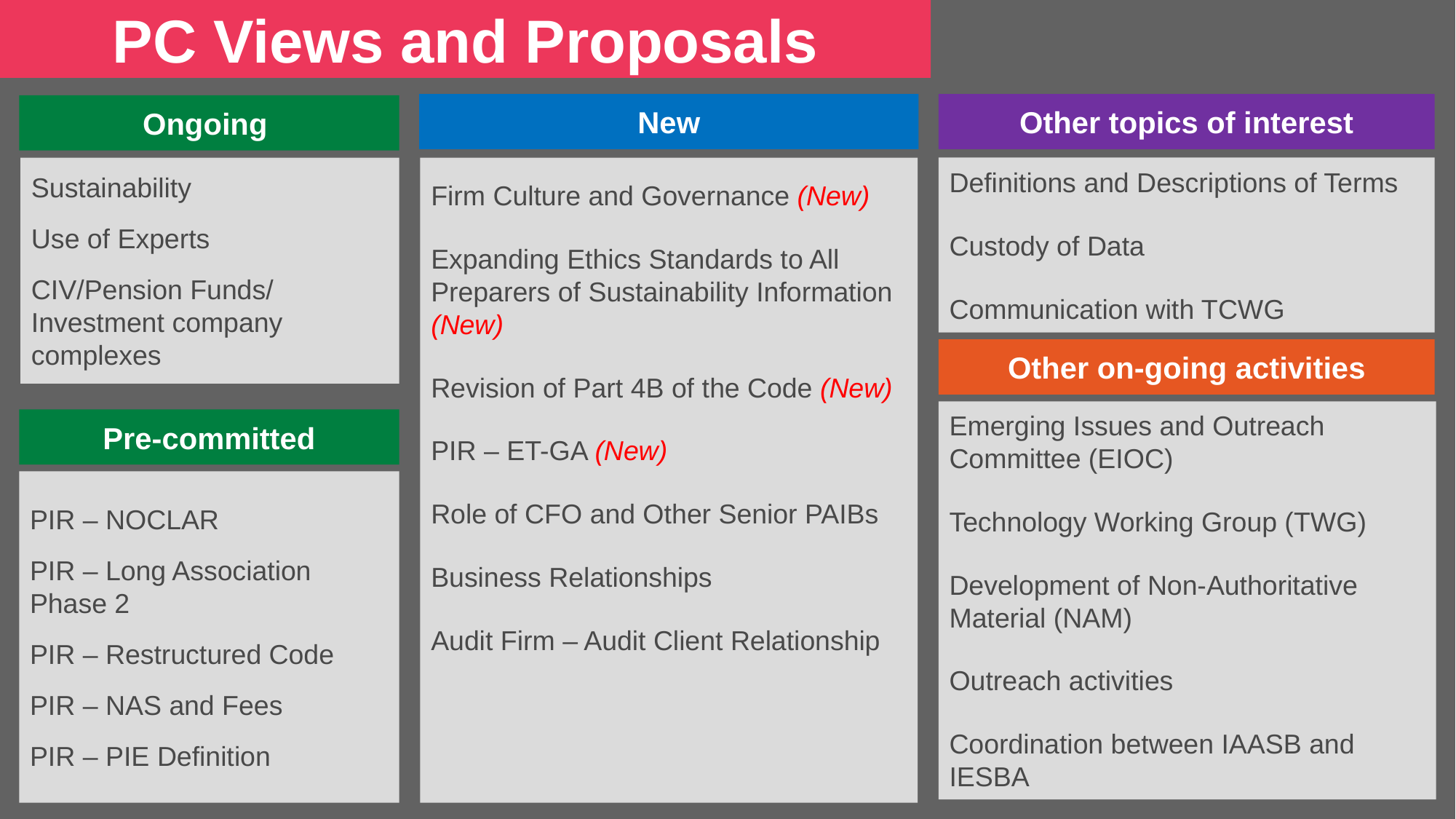

PC Views and Proposals
New
Other topics of interest
Ongoing
Definitions and Descriptions of Terms
Custody of Data
Communication with TCWG
Sustainability
Use of Experts
CIV/Pension Funds/ Investment company complexes
Firm Culture and Governance (New)
Expanding Ethics Standards to All Preparers of Sustainability Information (New)
Revision of Part 4B of the Code (New)
PIR – ET-GA (New)
Role of CFO and Other Senior PAIBs
Business Relationships
Audit Firm – Audit Client Relationship

Other on-going activities
Emerging Issues and Outreach Committee (EIOC)
Technology Working Group (TWG)
Development of Non-Authoritative Material (NAM)
Outreach activities
Coordination between IAASB and IESBA
Pre-committed
PIR – NOCLAR
PIR – Long Association Phase 2
PIR – Restructured Code
PIR – NAS and Fees
PIR – PIE Definition
18